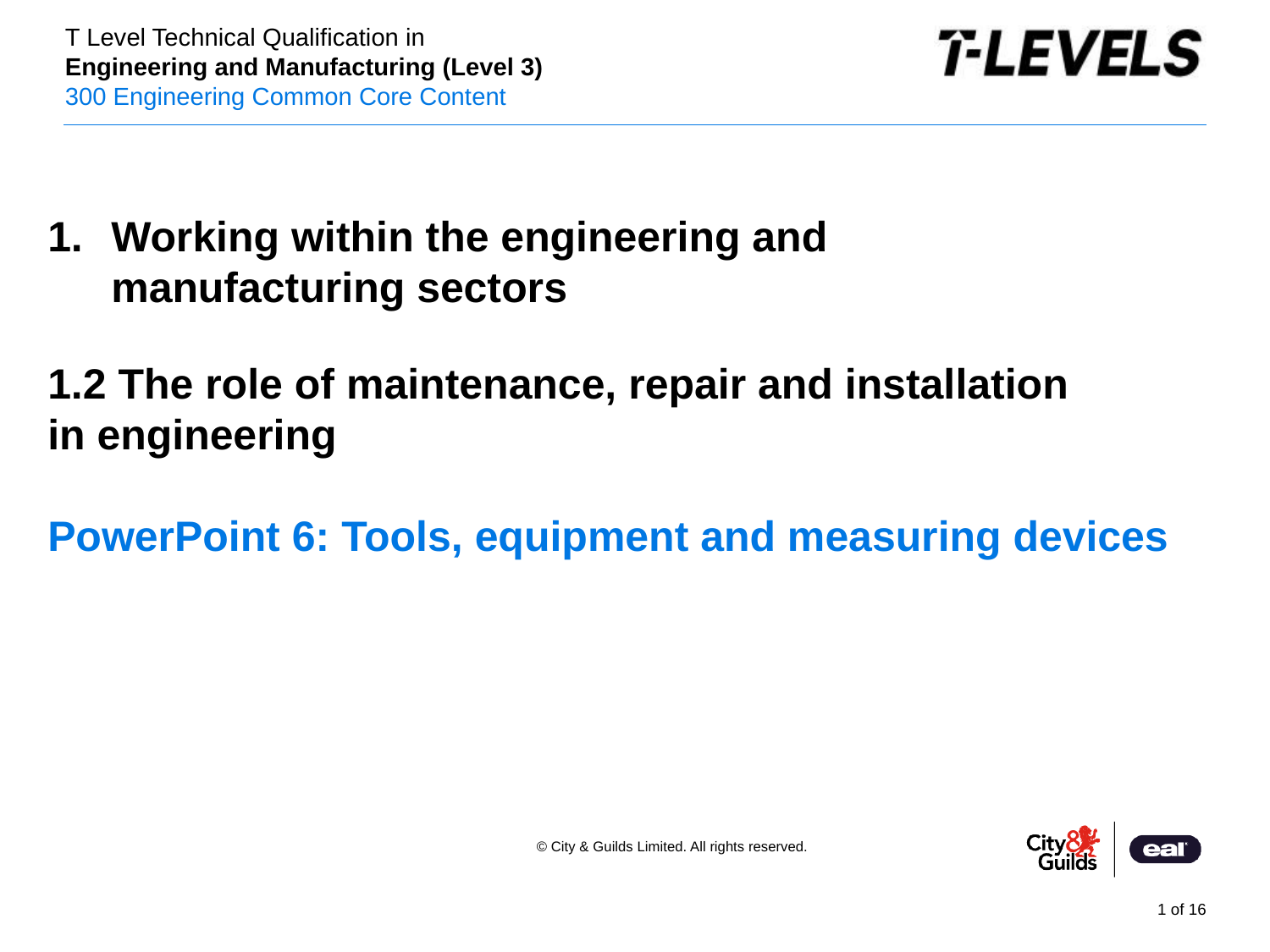

PowerPoint presentation
Working within the engineering and
manufacturing sectors
# 1.2 The role of maintenance, repair and installation in engineering PowerPoint 6: Tools, equipment and measuring devices